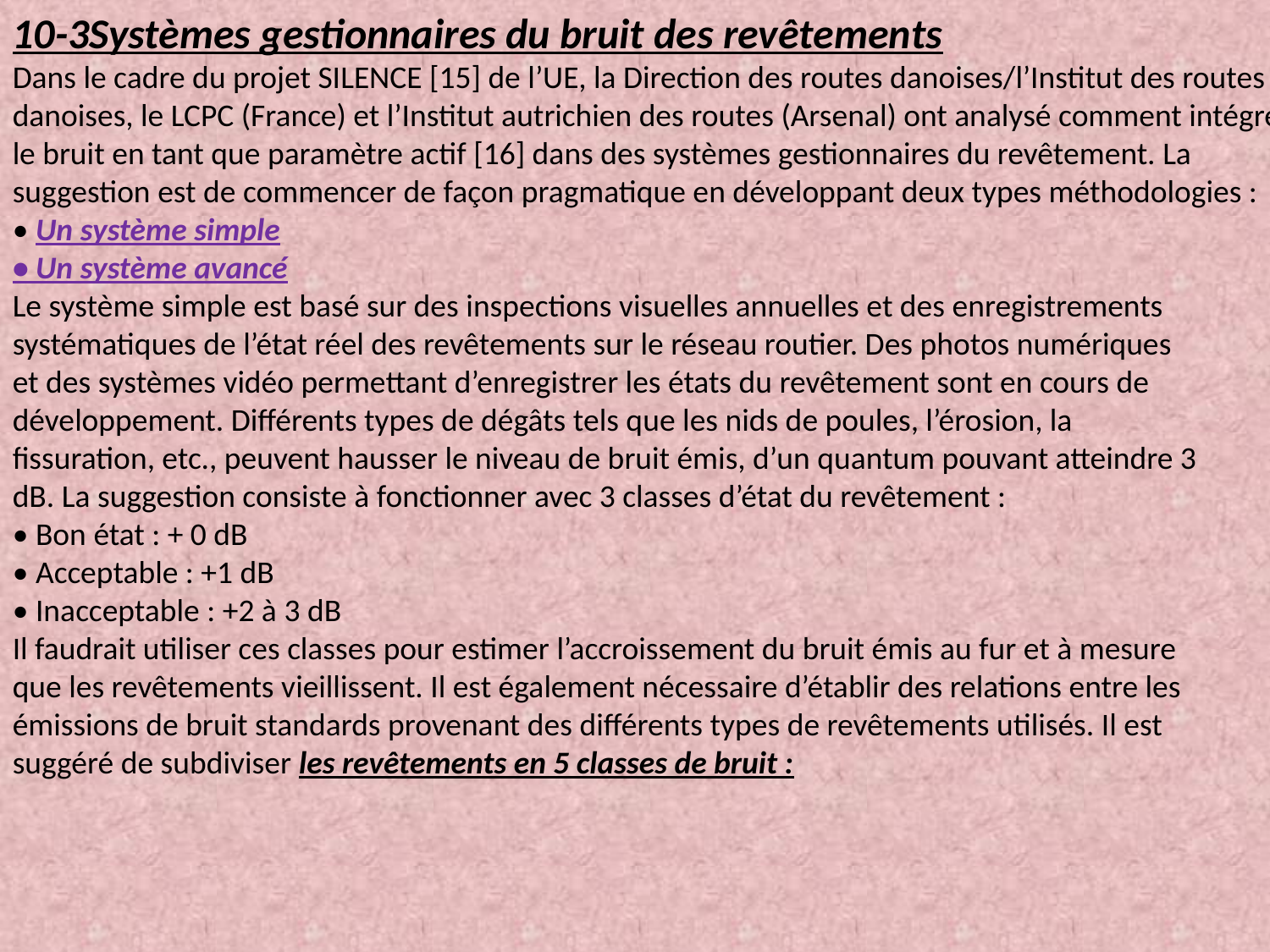

10-3Systèmes gestionnaires du bruit des revêtements
Dans le cadre du projet SILENCE [15] de l’UE, la Direction des routes danoises/l’Institut des routes
danoises, le LCPC (France) et l’Institut autrichien des routes (Arsenal) ont analysé comment intégrer le bruit en tant que paramètre actif [16] dans des systèmes gestionnaires du revêtement. La
suggestion est de commencer de façon pragmatique en développant deux types méthodologies :
• Un système simple
• Un système avancé
Le système simple est basé sur des inspections visuelles annuelles et des enregistrements
systématiques de l’état réel des revêtements sur le réseau routier. Des photos numériques
et des systèmes vidéo permettant d’enregistrer les états du revêtement sont en cours de
développement. Différents types de dégâts tels que les nids de poules, l’érosion, la
fissuration, etc., peuvent hausser le niveau de bruit émis, d’un quantum pouvant atteindre 3
dB. La suggestion consiste à fonctionner avec 3 classes d’état du revêtement :
• Bon état : + 0 dB
• Acceptable : +1 dB
• Inacceptable : +2 à 3 dB
Il faudrait utiliser ces classes pour estimer l’accroissement du bruit émis au fur et à mesure
que les revêtements vieillissent. Il est également nécessaire d’établir des relations entre les
émissions de bruit standards provenant des différents types de revêtements utilisés. Il est
suggéré de subdiviser les revêtements en 5 classes de bruit :